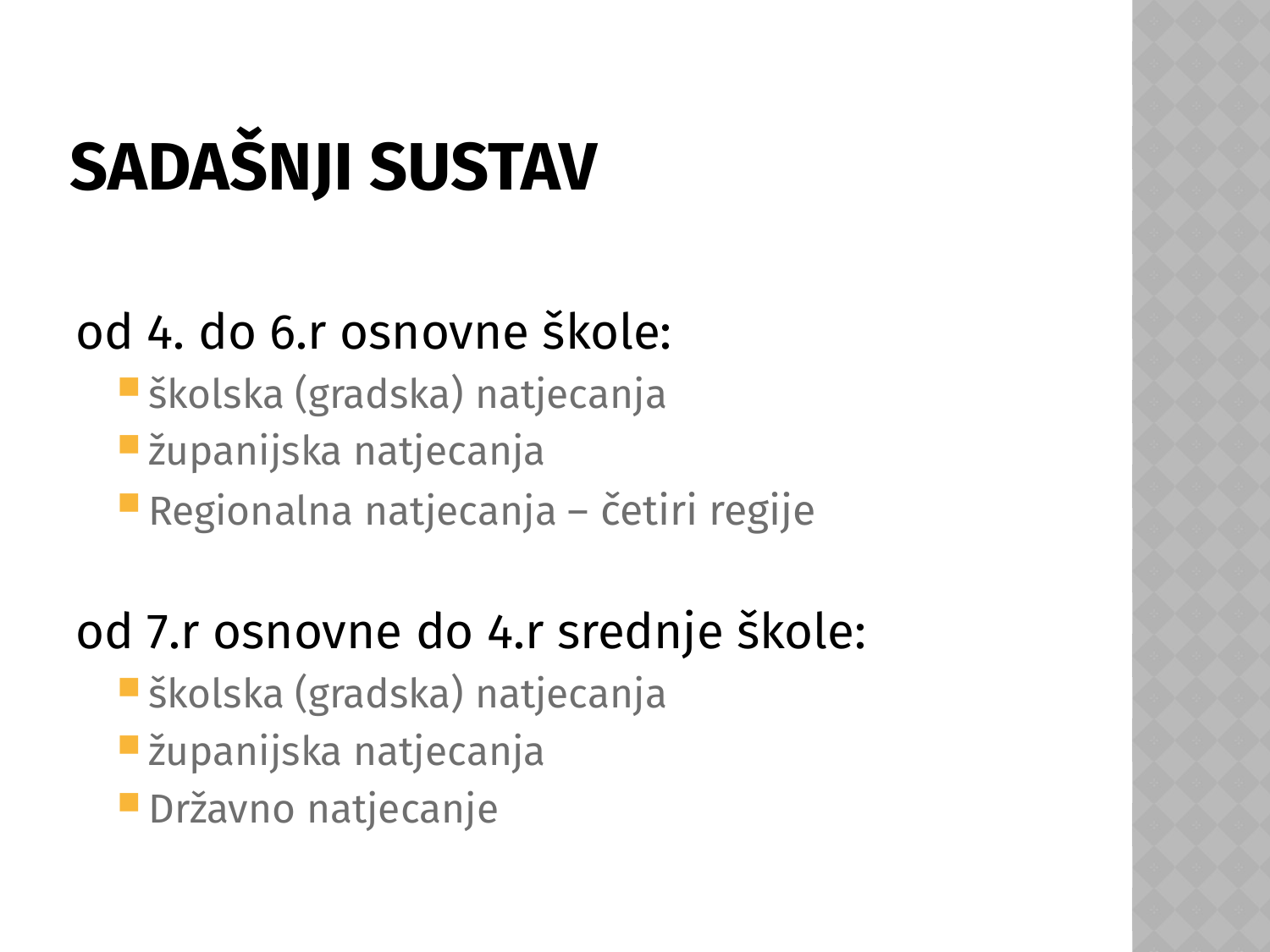

# Sadašnji sustav

od 4. do 6.r osnovne škole:
školska (gradska) natjecanja
županijska natjecanja
Regionalna natjecanja – četiri regije

od 7.r osnovne do 4.r srednje škole:
školska (gradska) natjecanja
županijska natjecanja
Državno natjecanje